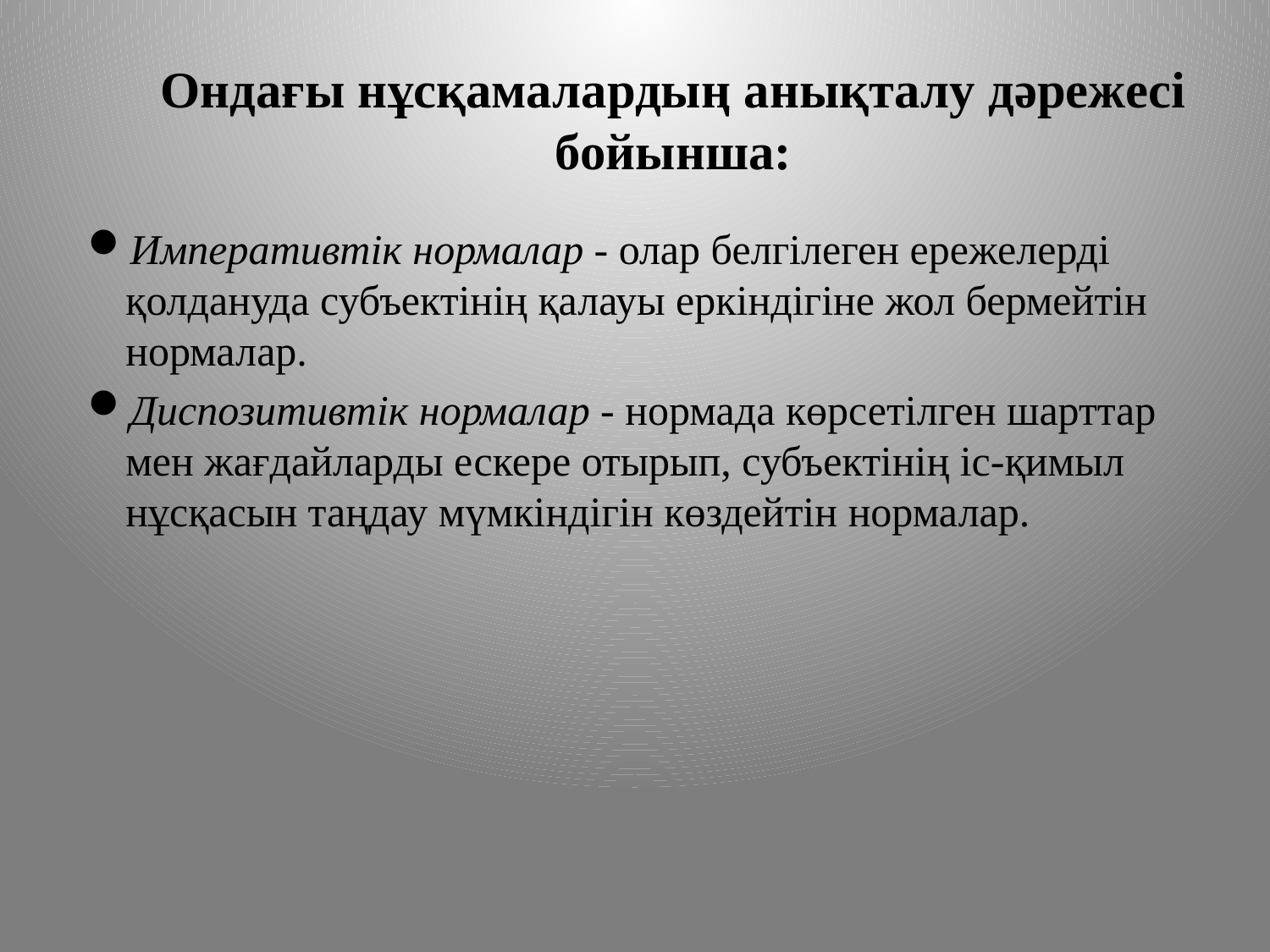

Ондағы нұсқамалардың анықталу дәрежесі бойынша:
Императивтік нормалар - олар белгілеген ережелерді қолдануда субъектінің қалауы еркіндігіне жол бермейтін нормалар.
Диспозитивтік нормалар - нормада көрсетілген шарттар мен жағдайларды ескере отырып, субъектінің іс-қимыл нұсқасын таңдау мүмкіндігін көздейтін нормалар.